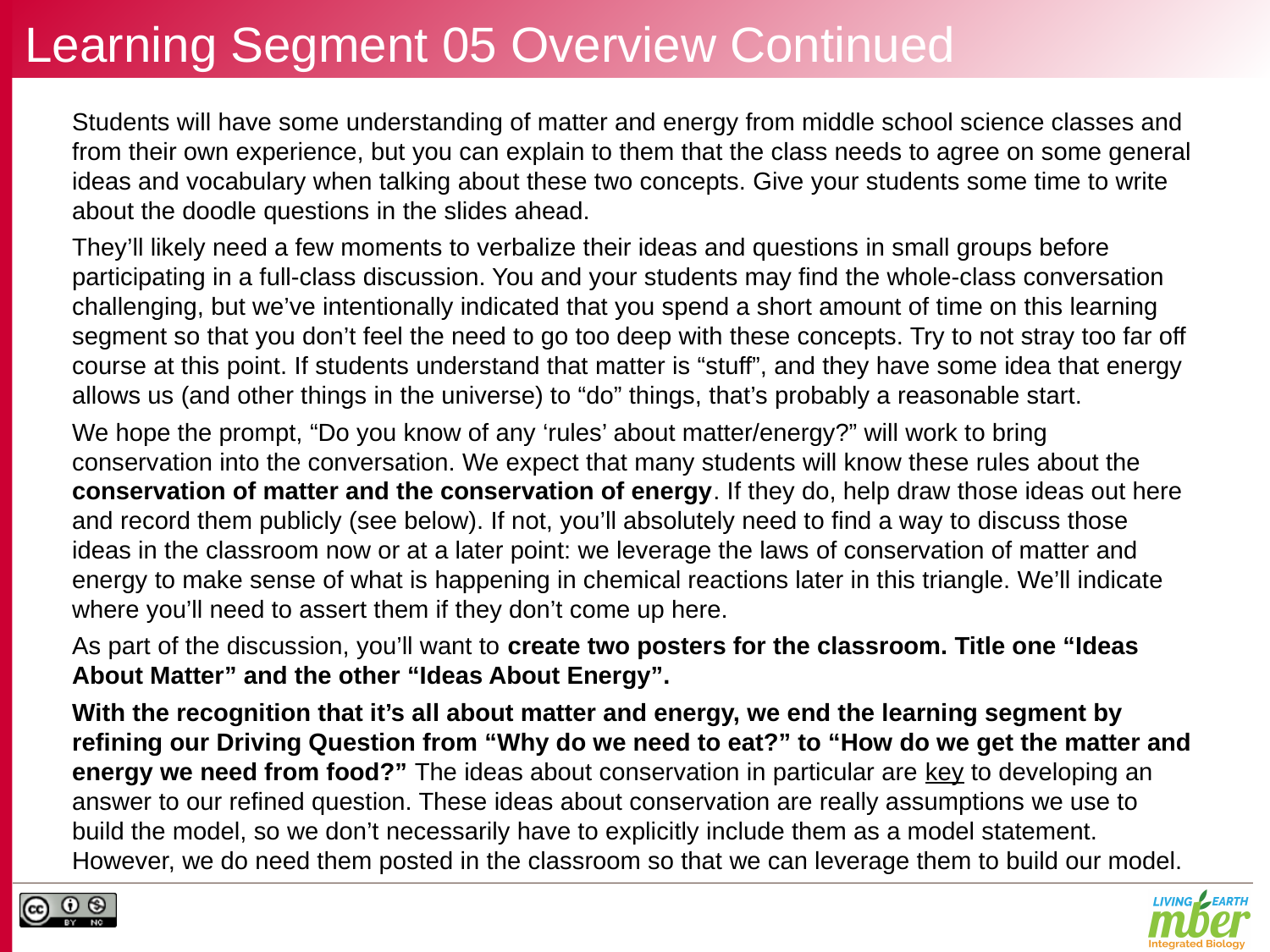

# Learning Segment 05 Overview Continued
Students will have some understanding of matter and energy from middle school science classes and from their own experience, but you can explain to them that the class needs to agree on some general ideas and vocabulary when talking about these two concepts. Give your students some time to write about the doodle questions in the slides ahead.
They’ll likely need a few moments to verbalize their ideas and questions in small groups before participating in a full-class discussion. You and your students may find the whole-class conversation challenging, but we’ve intentionally indicated that you spend a short amount of time on this learning segment so that you don’t feel the need to go too deep with these concepts. Try to not stray too far off course at this point. If students understand that matter is “stuff”, and they have some idea that energy allows us (and other things in the universe) to “do” things, that’s probably a reasonable start.
We hope the prompt, “Do you know of any ‘rules’ about matter/energy?” will work to bring conservation into the conversation. We expect that many students will know these rules about the conservation of matter and the conservation of energy. If they do, help draw those ideas out here and record them publicly (see below). If not, you’ll absolutely need to find a way to discuss those ideas in the classroom now or at a later point: we leverage the laws of conservation of matter and energy to make sense of what is happening in chemical reactions later in this triangle. We’ll indicate where you’ll need to assert them if they don’t come up here.
As part of the discussion, you’ll want to create two posters for the classroom. Title one “Ideas About Matter” and the other “Ideas About Energy”.
With the recognition that it’s all about matter and energy, we end the learning segment by refining our Driving Question from “Why do we need to eat?” to “How do we get the matter and energy we need from food?” The ideas about conservation in particular are key to developing an answer to our refined question. These ideas about conservation are really assumptions we use to build the model, so we don’t necessarily have to explicitly include them as a model statement. However, we do need them posted in the classroom so that we can leverage them to build our model.